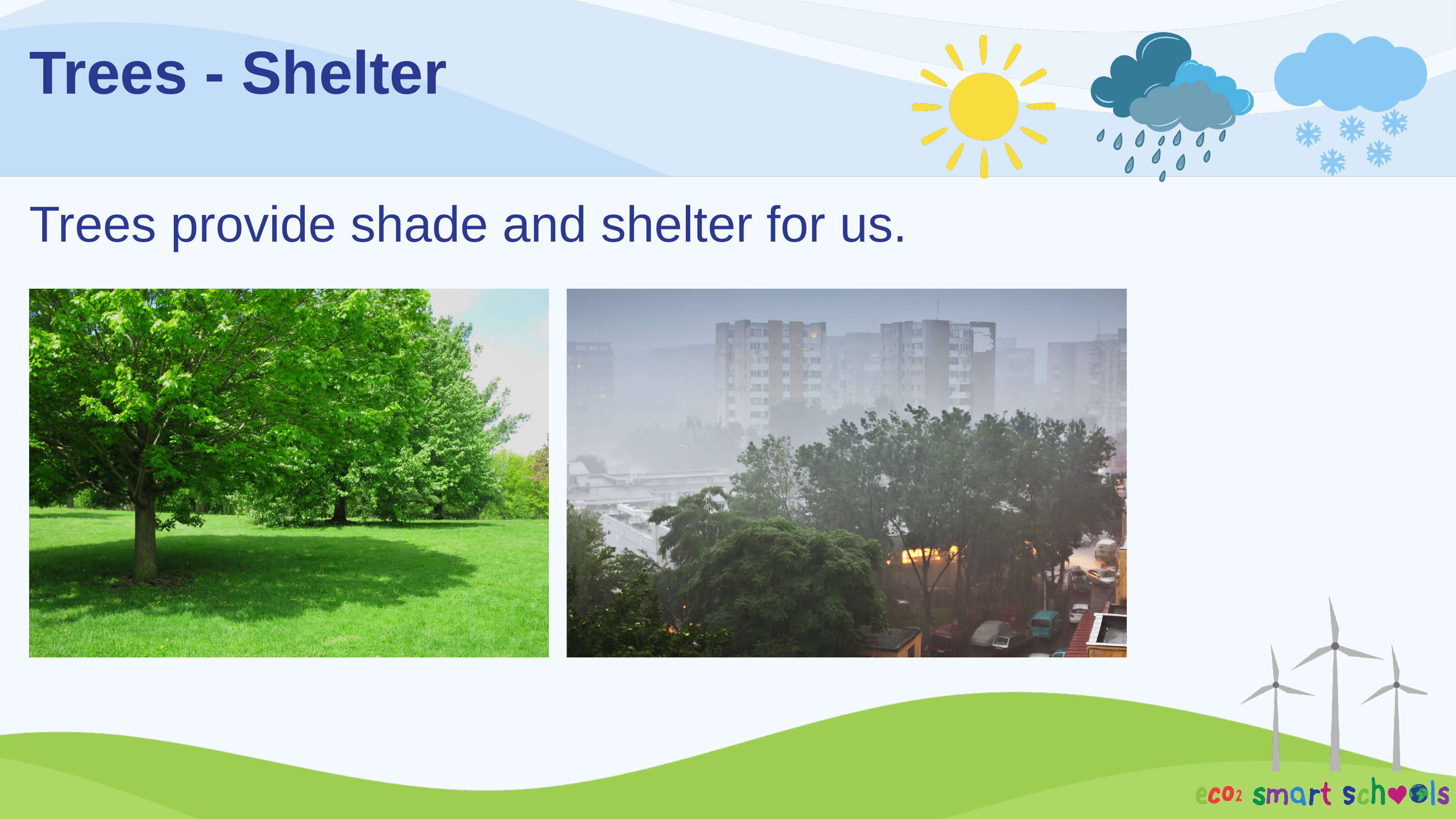

Trees - Shelter

Trees provide shade and shelter for us.